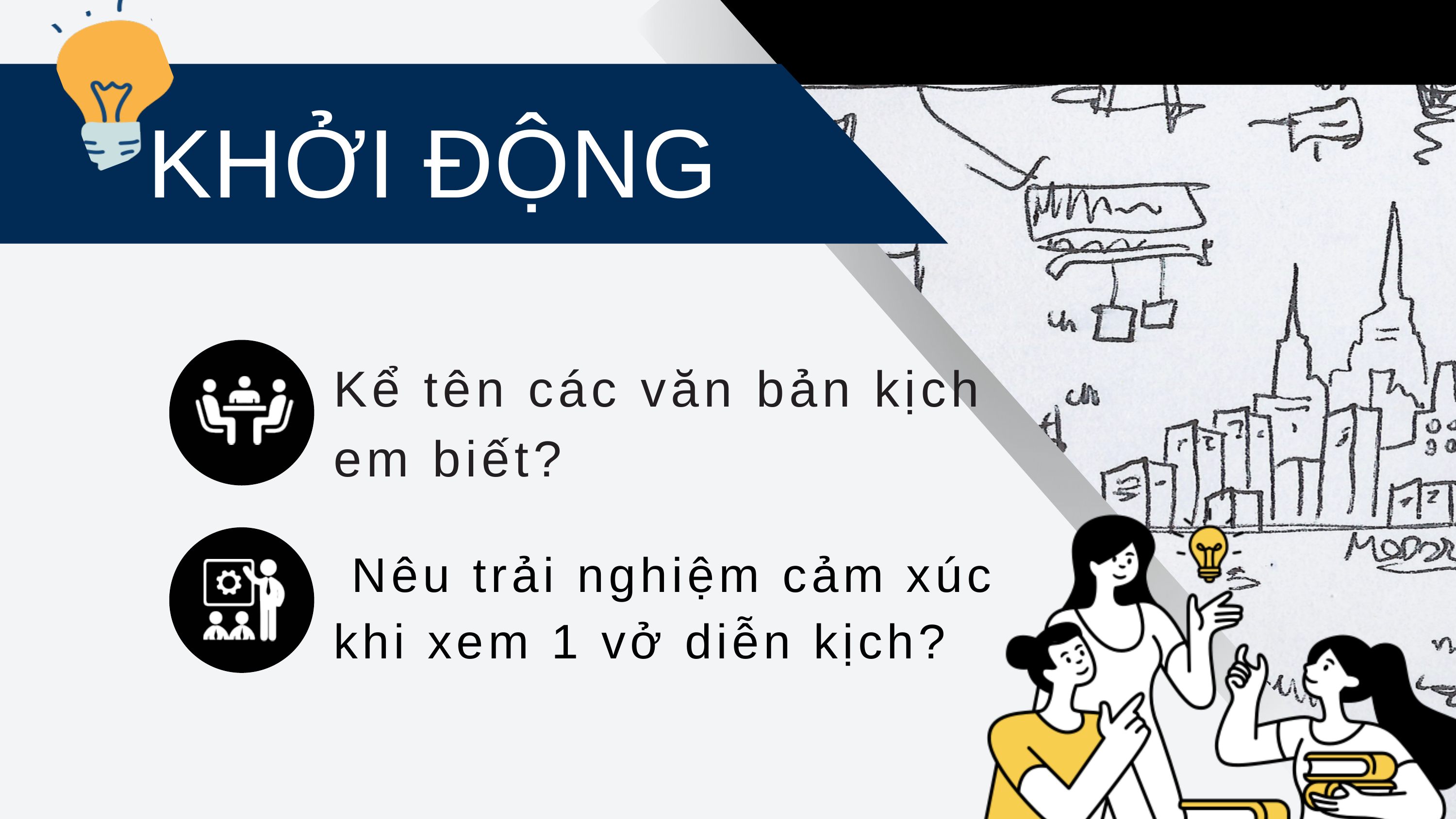

KHỞI ĐỘNG

Kể tên các văn bản kịch em biết?

 Nêu trải nghiệm cảm xúc khi xem 1 vở diễn kịch?